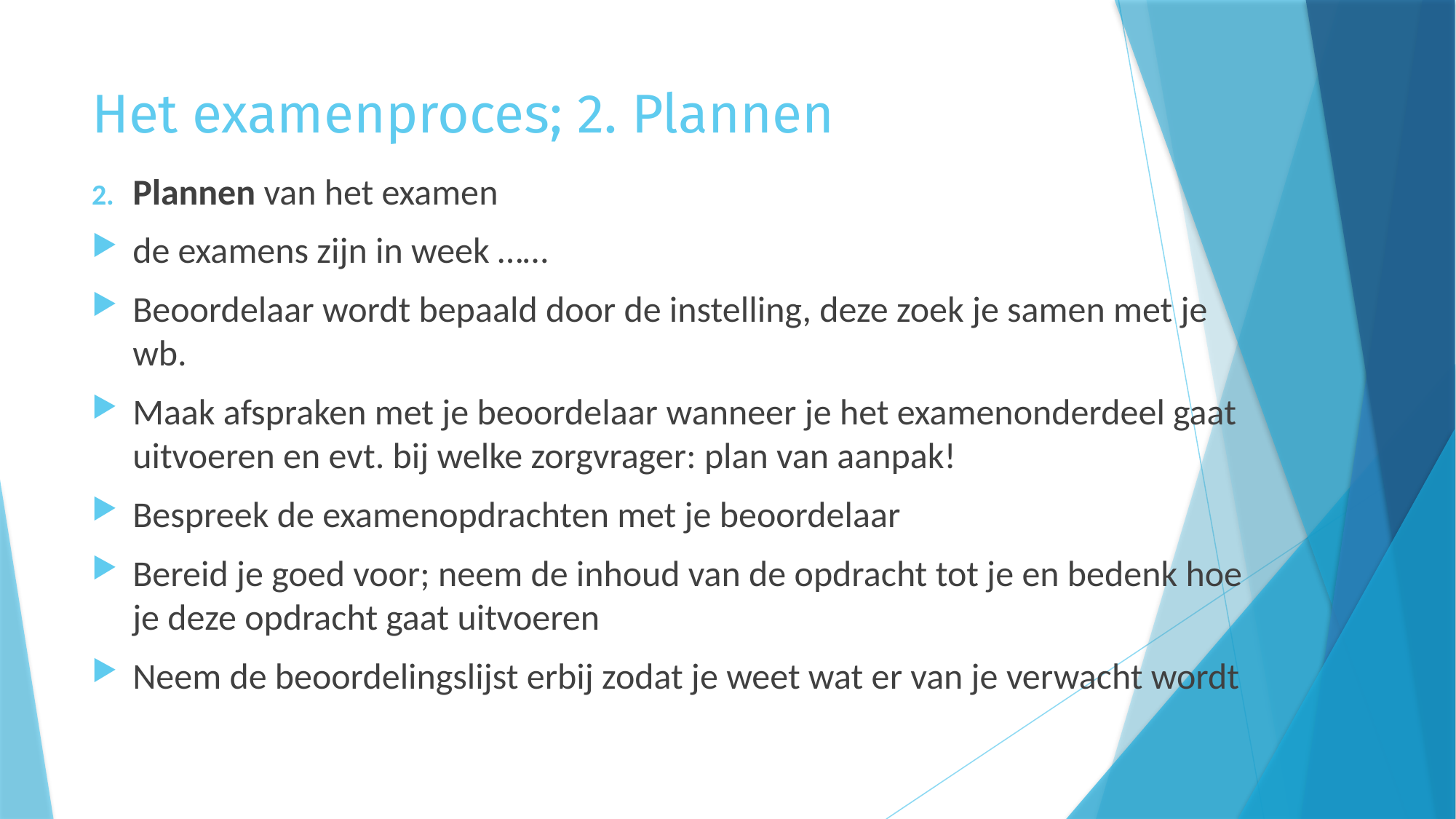

# Het examenproces; 2. Plannen
Plannen van het examen
de examens zijn in week ……
Beoordelaar wordt bepaald door de instelling, deze zoek je samen met je wb.
Maak afspraken met je beoordelaar wanneer je het examenonderdeel gaat uitvoeren en evt. bij welke zorgvrager: plan van aanpak!
Bespreek de examenopdrachten met je beoordelaar
Bereid je goed voor; neem de inhoud van de opdracht tot je en bedenk hoe je deze opdracht gaat uitvoeren
Neem de beoordelingslijst erbij zodat je weet wat er van je verwacht wordt